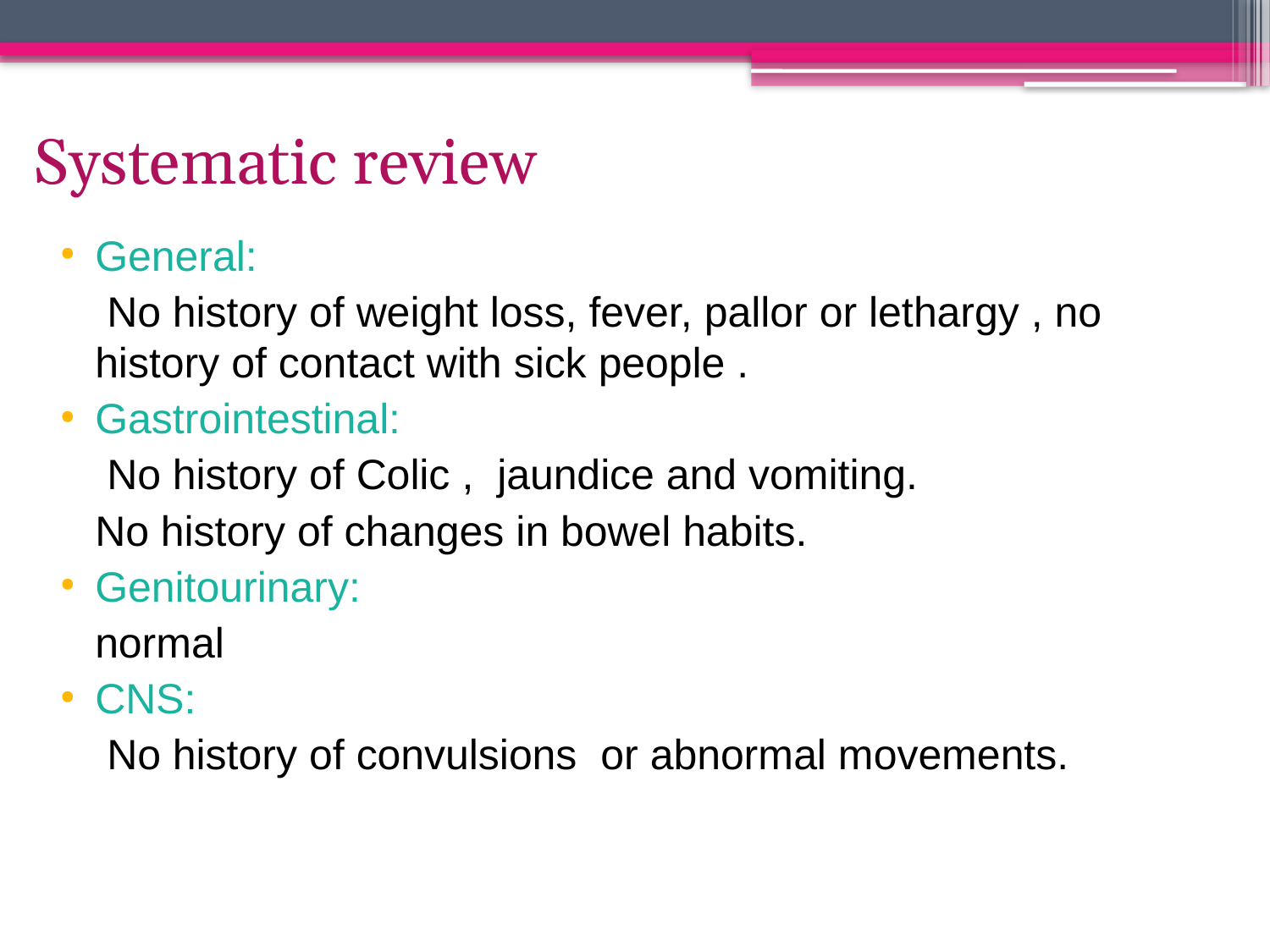

# Systematic review
General:
    No history of weight loss, fever, pallor or lethargy , no history of contact with sick people .
Gastrointestinal:
    No history of Colic ,  jaundice and vomiting.
   No history of changes in bowel habits.
Genitourinary:
   normal
CNS:
    No history of convulsions  or abnormal movements.